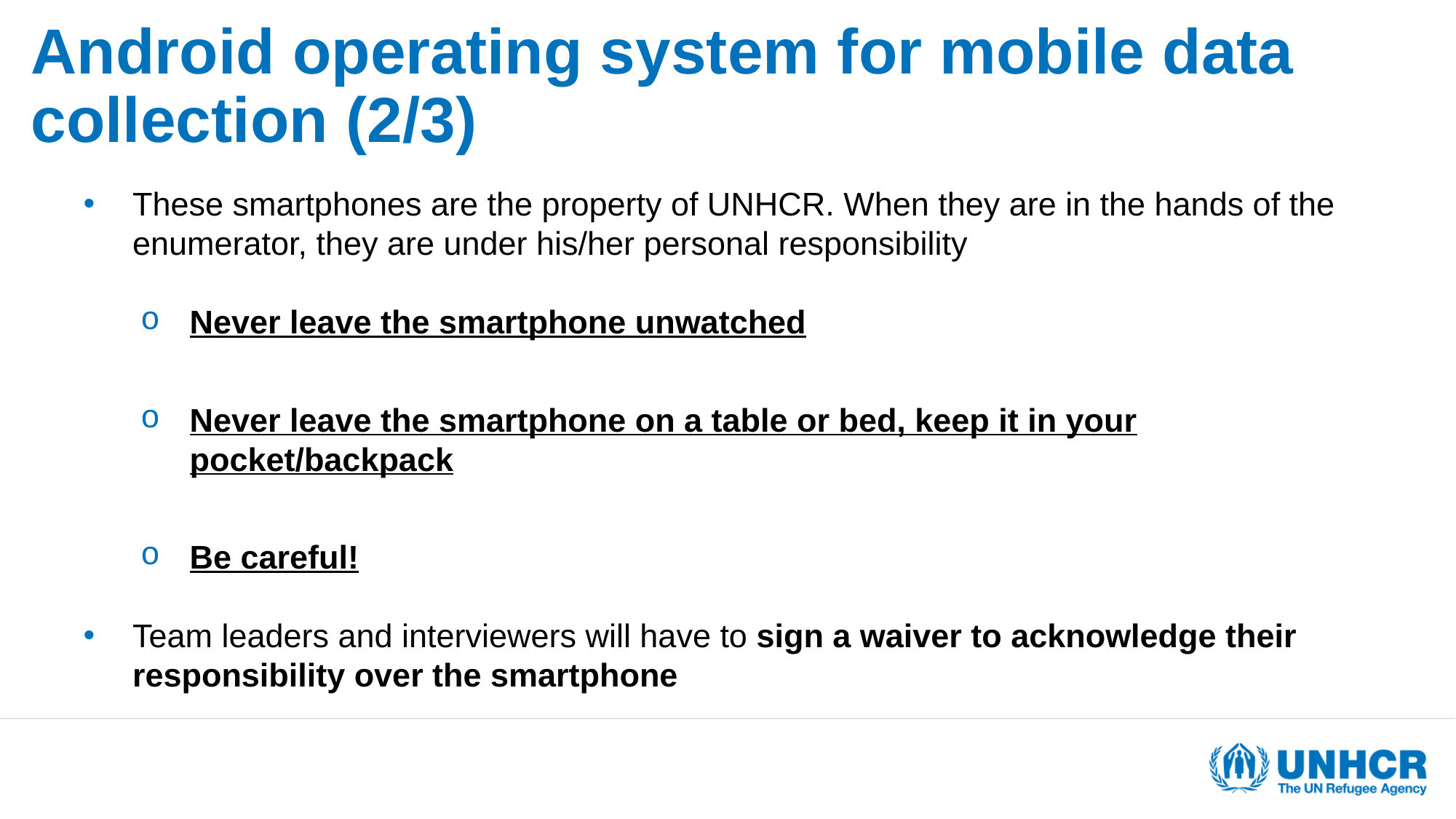

Android operating system for mobile data collection (2/3)
These smartphones are the property of UNHCR. When they are in the hands of the enumerator, they are under his/her personal responsibility

Never leave the smartphone unwatched

Never leave the smartphone on a table or bed, keep it in your pocket/backpack

Be careful!

Team leaders and interviewers will have to sign a waiver to acknowledge their responsibility over the smartphone